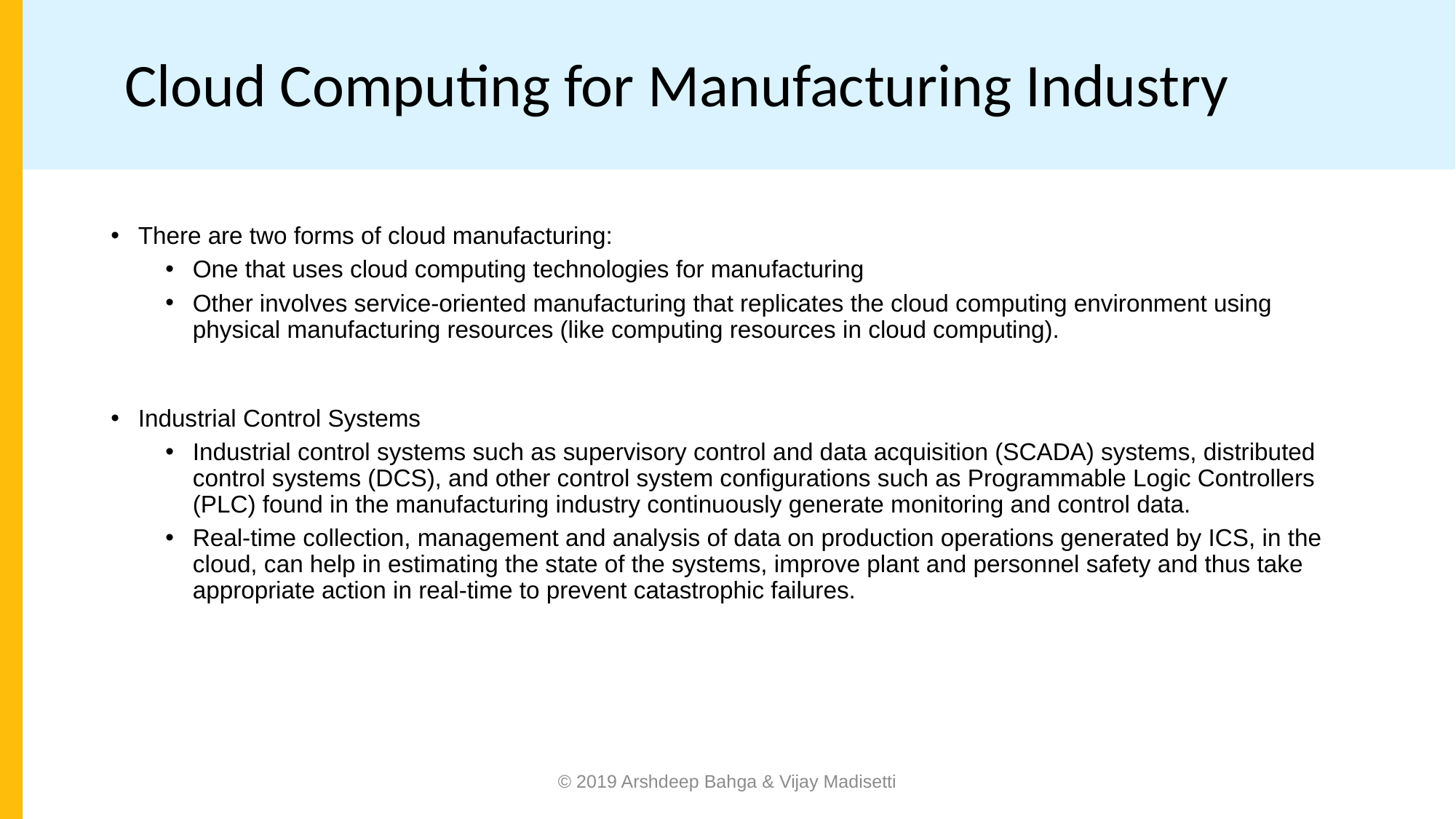

# Cloud Computing for Manufacturing Industry
There are two forms of cloud manufacturing:
One that uses cloud computing technologies for manufacturing
Other involves service-oriented manufacturing that replicates the cloud computing environment using physical manufacturing resources (like computing resources in cloud computing).

Industrial Control Systems
Industrial control systems such as supervisory control and data acquisition (SCADA) systems, distributed control systems (DCS), and other control system configurations such as Programmable Logic Controllers (PLC) found in the manufacturing industry continuously generate monitoring and control data.
Real-time collection, management and analysis of data on production operations generated by ICS, in the cloud, can help in estimating the state of the systems, improve plant and personnel safety and thus take appropriate action in real-time to prevent catastrophic failures.
© 2019 Arshdeep Bahga & Vijay Madisetti